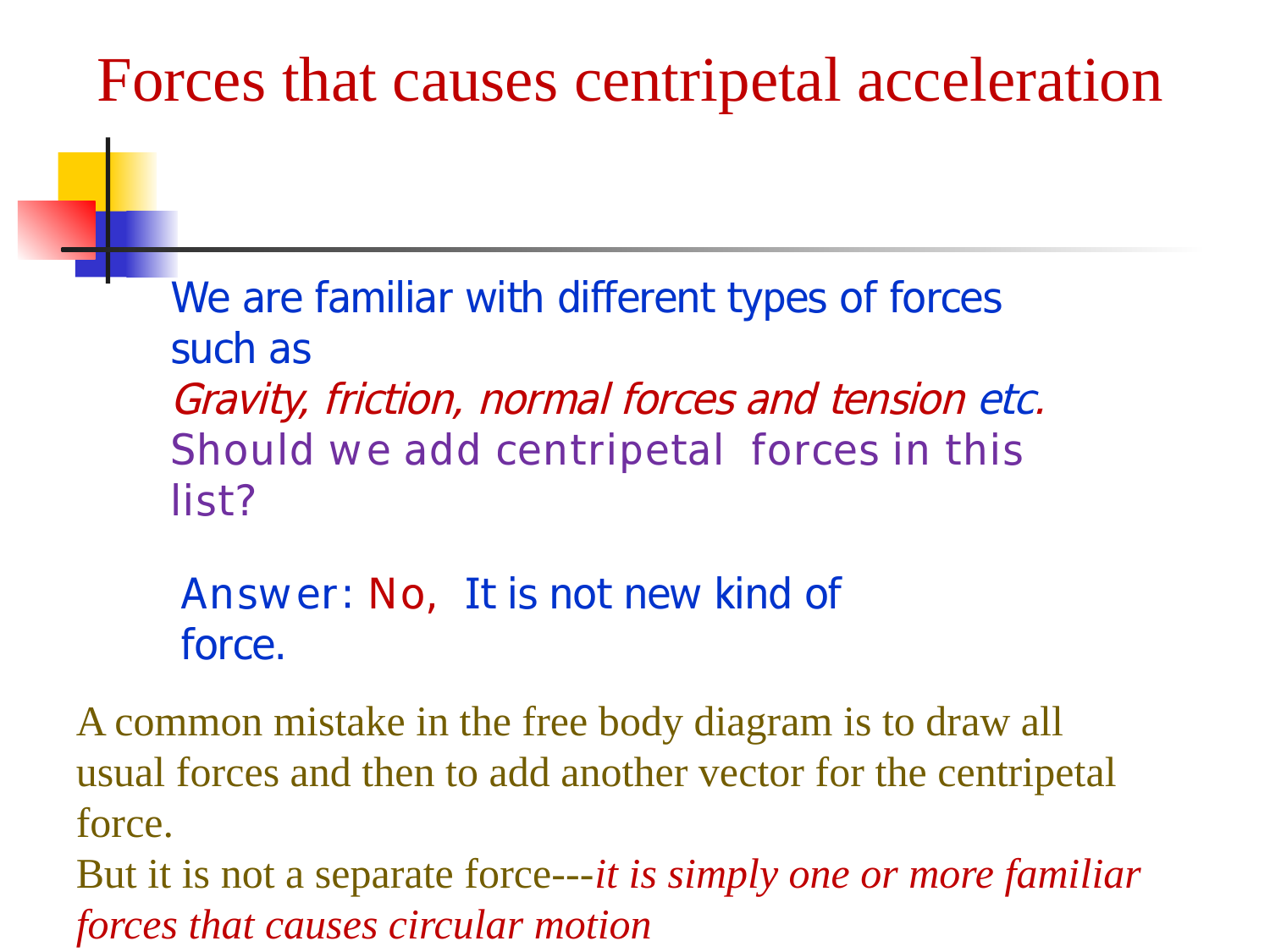

Forces that causes centripetal acceleration
We are familiar with different types of forces such as
Gravity, friction, normal forces and tension etc.
Should we add centripetal  forces in this list?
Answer: No,  It is not new kind of force.
A common mistake in the free body diagram is to draw all usual forces and then to add another vector for the centripetal force.
But it is not a separate force---it is simply one or more familiar forces that causes circular motion